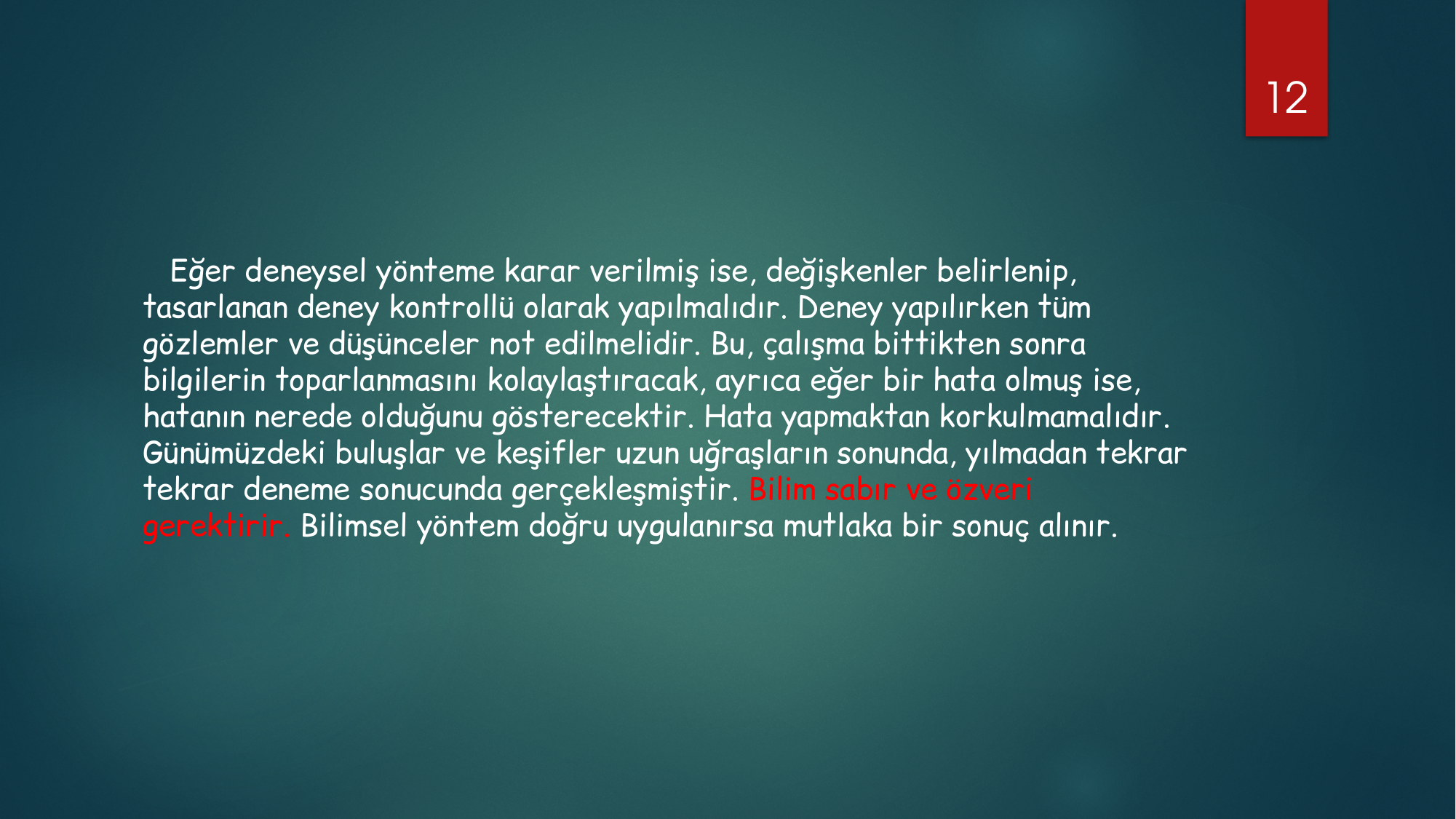

12
#
   Eğer deneysel yönteme karar verilmiş ise, değişkenler belirlenip, tasarlanan deney kontrollü olarak yapılmalıdır. Deney yapılırken tüm gözlemler ve düşünceler not edilmelidir. Bu, çalışma bittikten sonra bilgilerin toparlanmasını kolaylaştıracak, ayrıca eğer bir hata olmuş ise, hatanın nerede olduğunu gösterecektir. Hata yapmaktan korkulmamalıdır. Günümüzdeki buluşlar ve keşifler uzun uğraşların sonunda, yılmadan tekrar tekrar deneme sonucunda gerçekleşmiştir. Bilim sabır ve özveri gerektirir. Bilimsel yöntem doğru uygulanırsa mutlaka bir sonuç alınır.